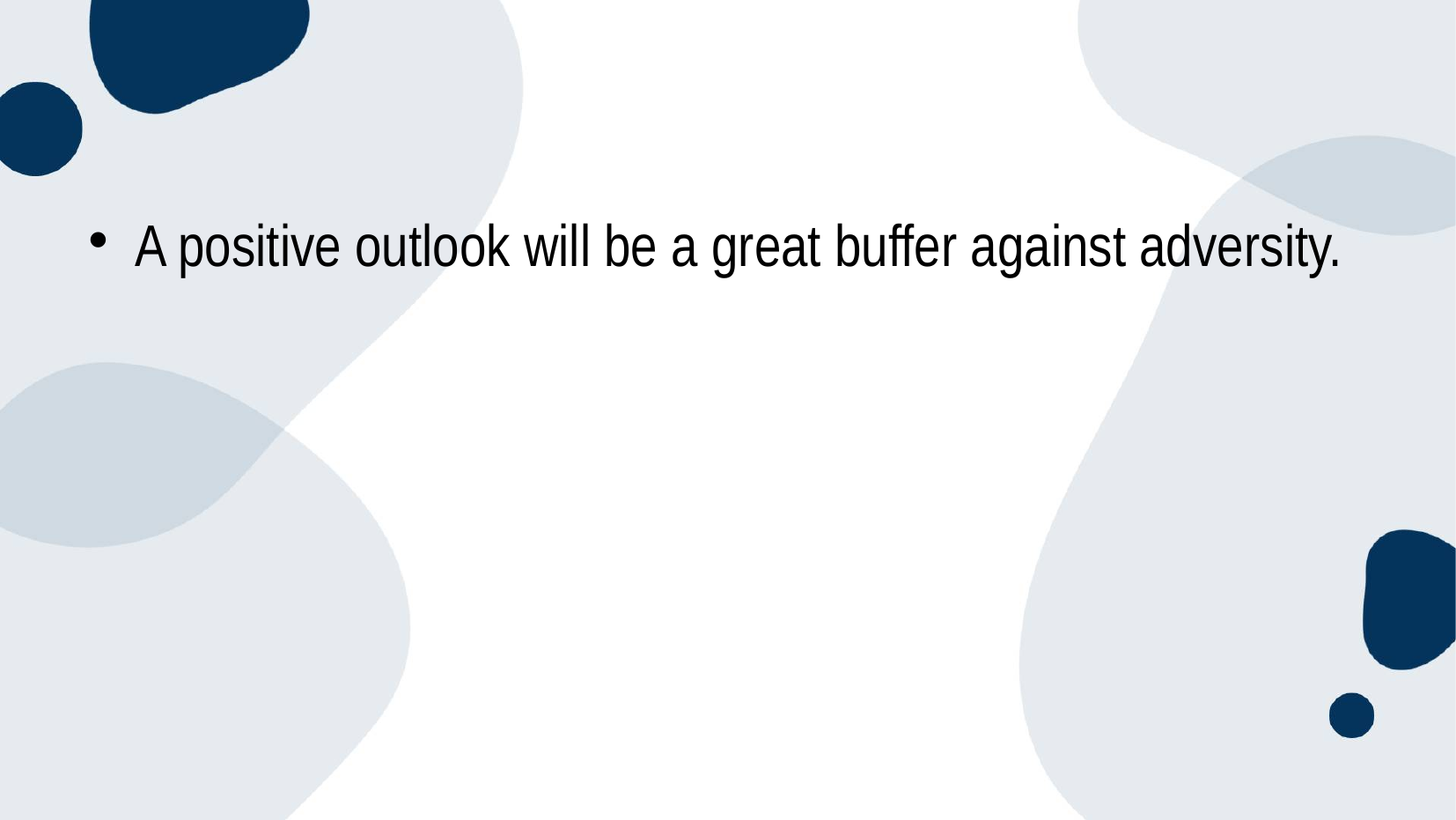

#
A positive outlook will be a great buffer against adversity.